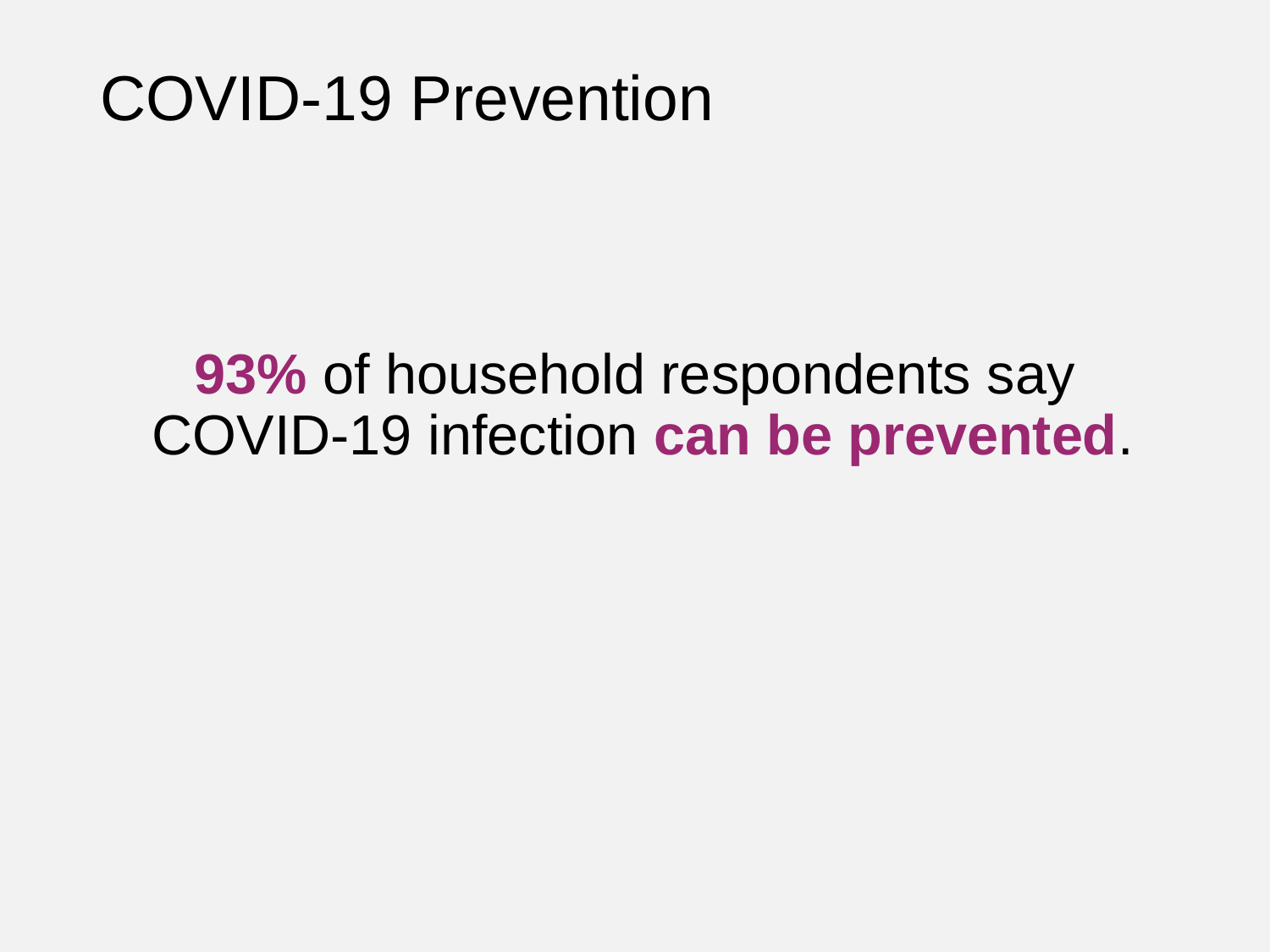

# COVID-19 Prevention
93% of household respondents say
 COVID-19 infection can be prevented.